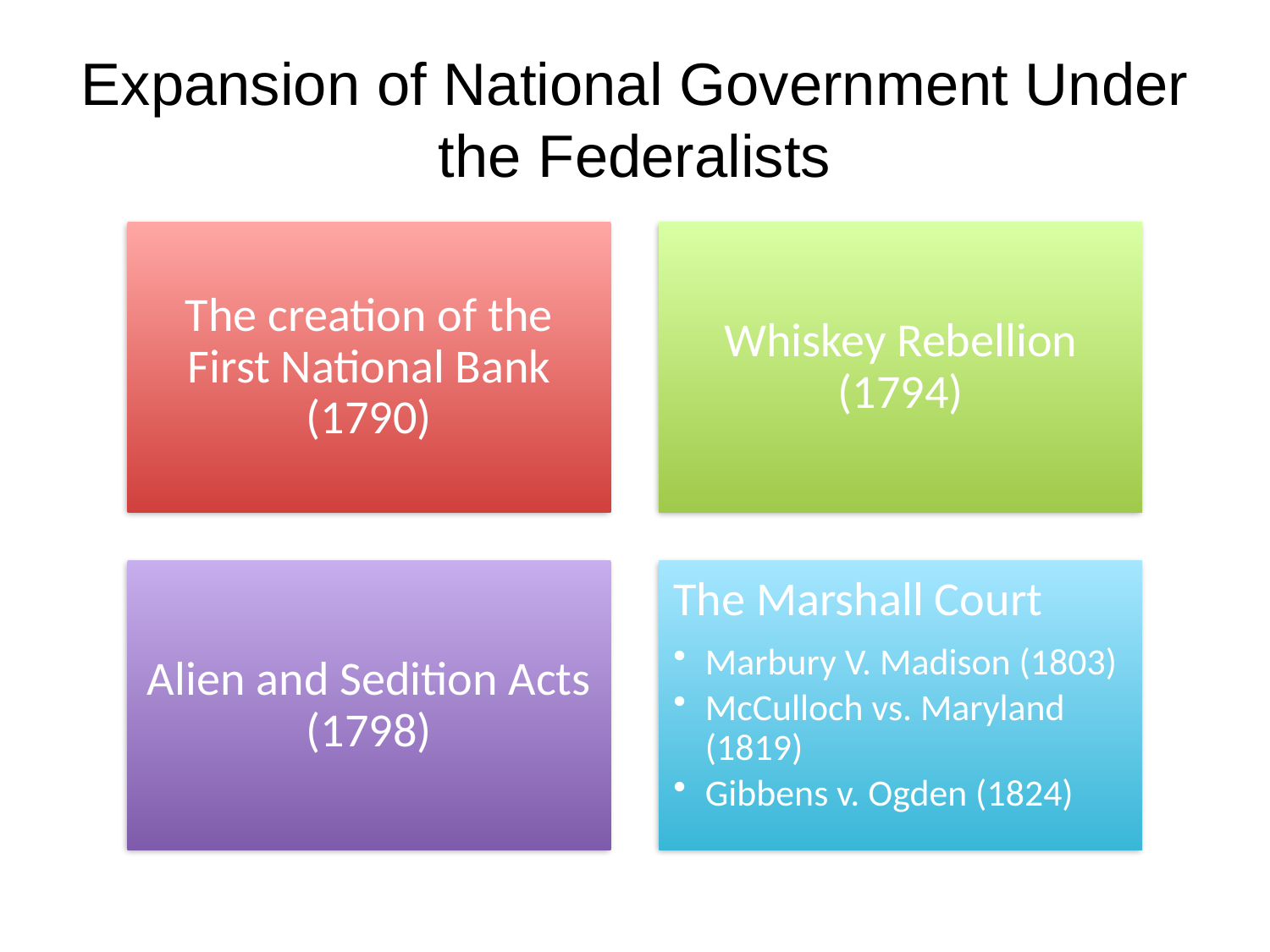

# Expansion of National Government Under the Federalists
The creation of the First National Bank (1790)
Whiskey Rebellion (1794)
Alien and Sedition Acts (1798)
The Marshall Court
Marbury V. Madison (1803)
McCulloch vs. Maryland (1819)
Gibbens v. Ogden (1824)